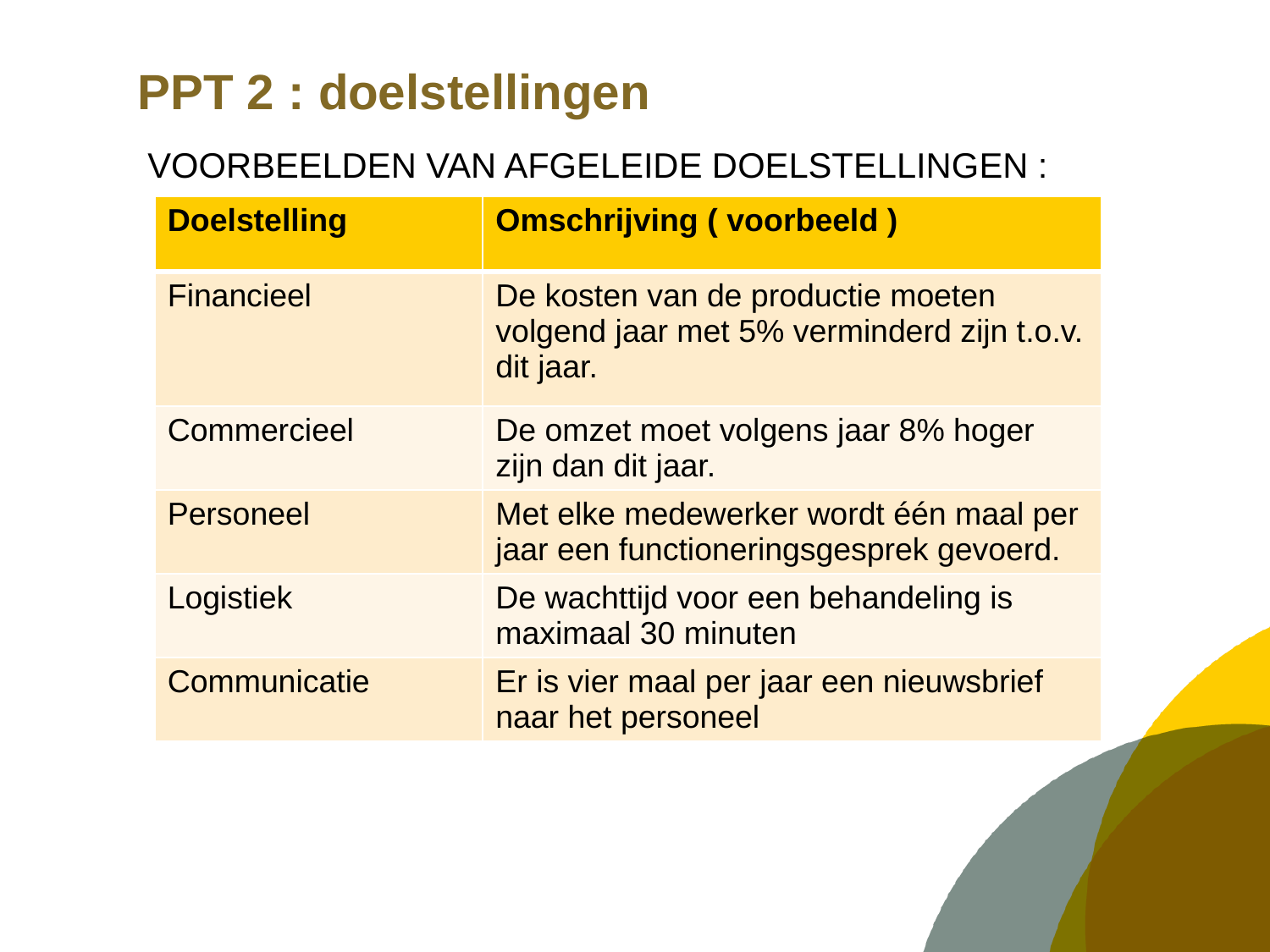

# PPT 2 : doelstellingen
VOORBEELDEN VAN AFGELEIDE DOELSTELLINGEN :

| Doelstelling | Omschrijving ( voorbeeld ) |
| --- | --- |
| Financieel | De kosten van de productie moeten volgend jaar met 5% verminderd zijn t.o.v. dit jaar. |
| Commercieel | De omzet moet volgens jaar 8% hoger zijn dan dit jaar. |
| Personeel | Met elke medewerker wordt één maal per jaar een functioneringsgesprek gevoerd. |
| Logistiek | De wachttijd voor een behandeling is maximaal 30 minuten |
| Communicatie | Er is vier maal per jaar een nieuwsbrief naar het personeel |